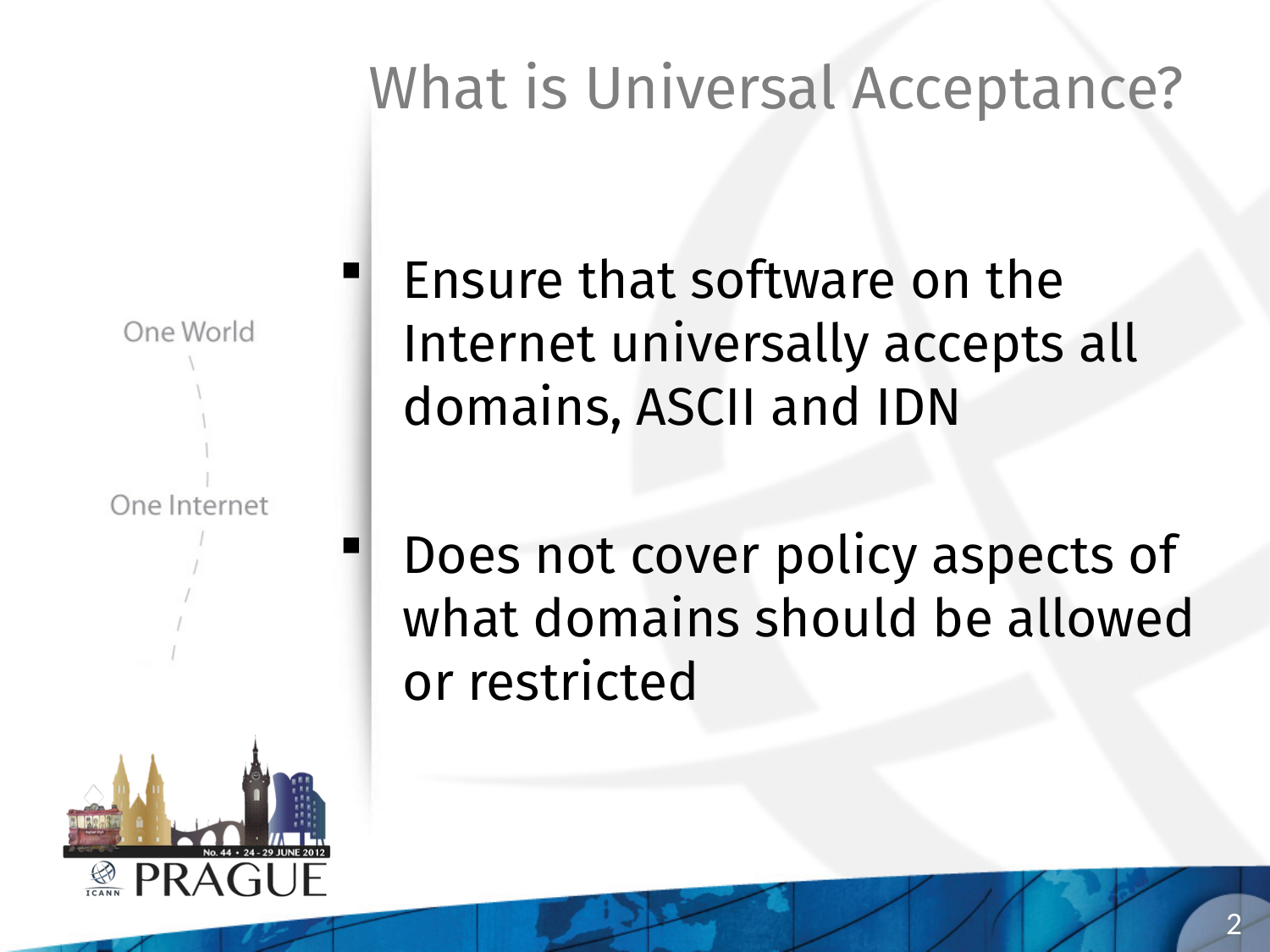

What is Universal Acceptance?
Ensure that software on the Internet universally accepts all domains, ASCII and IDN

Does not cover policy aspects of what domains should be allowed or restricted
2